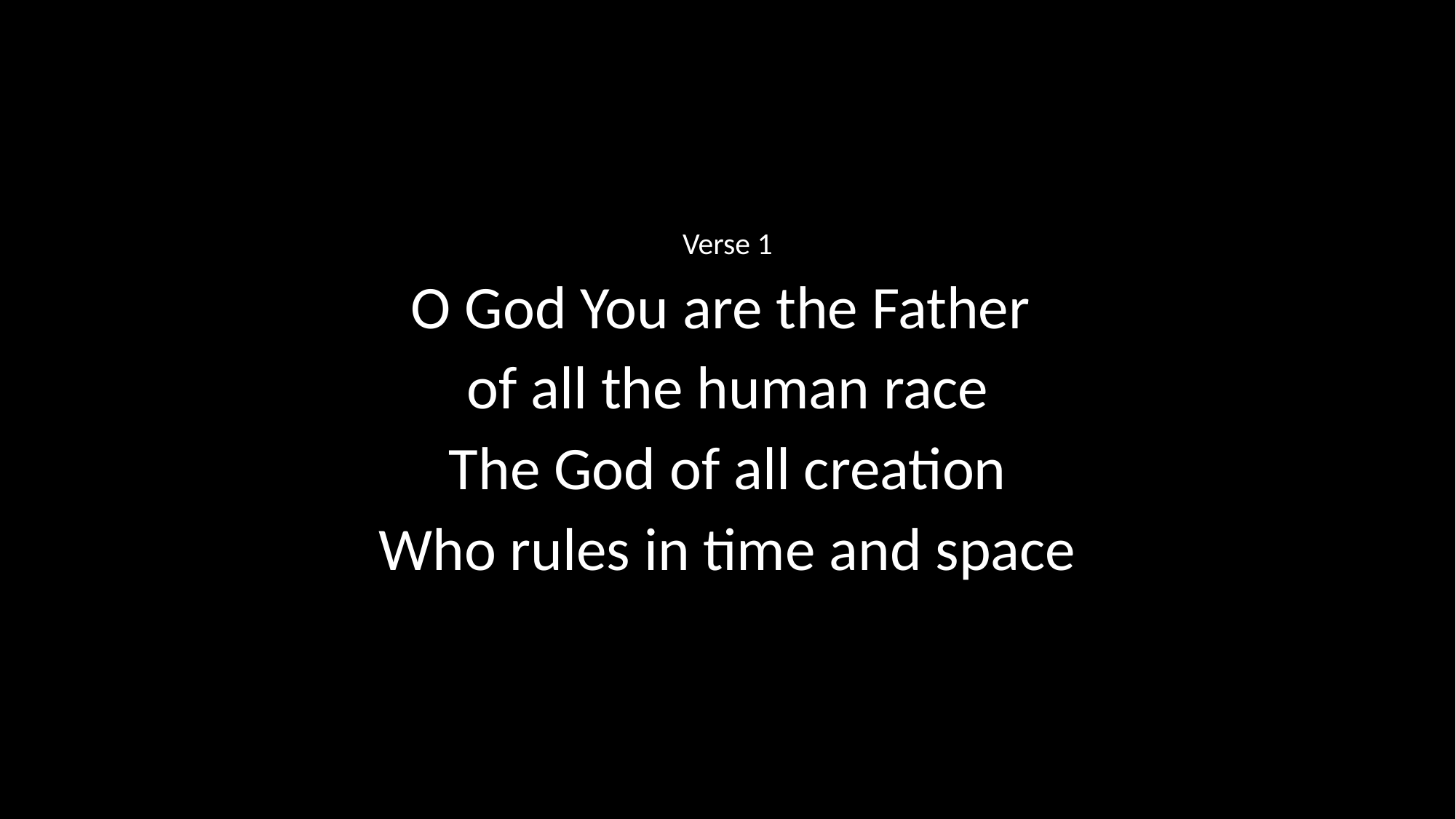

Verse 1
O God You are the Father
of all the human race
The God of all creation
Who rules in time and space